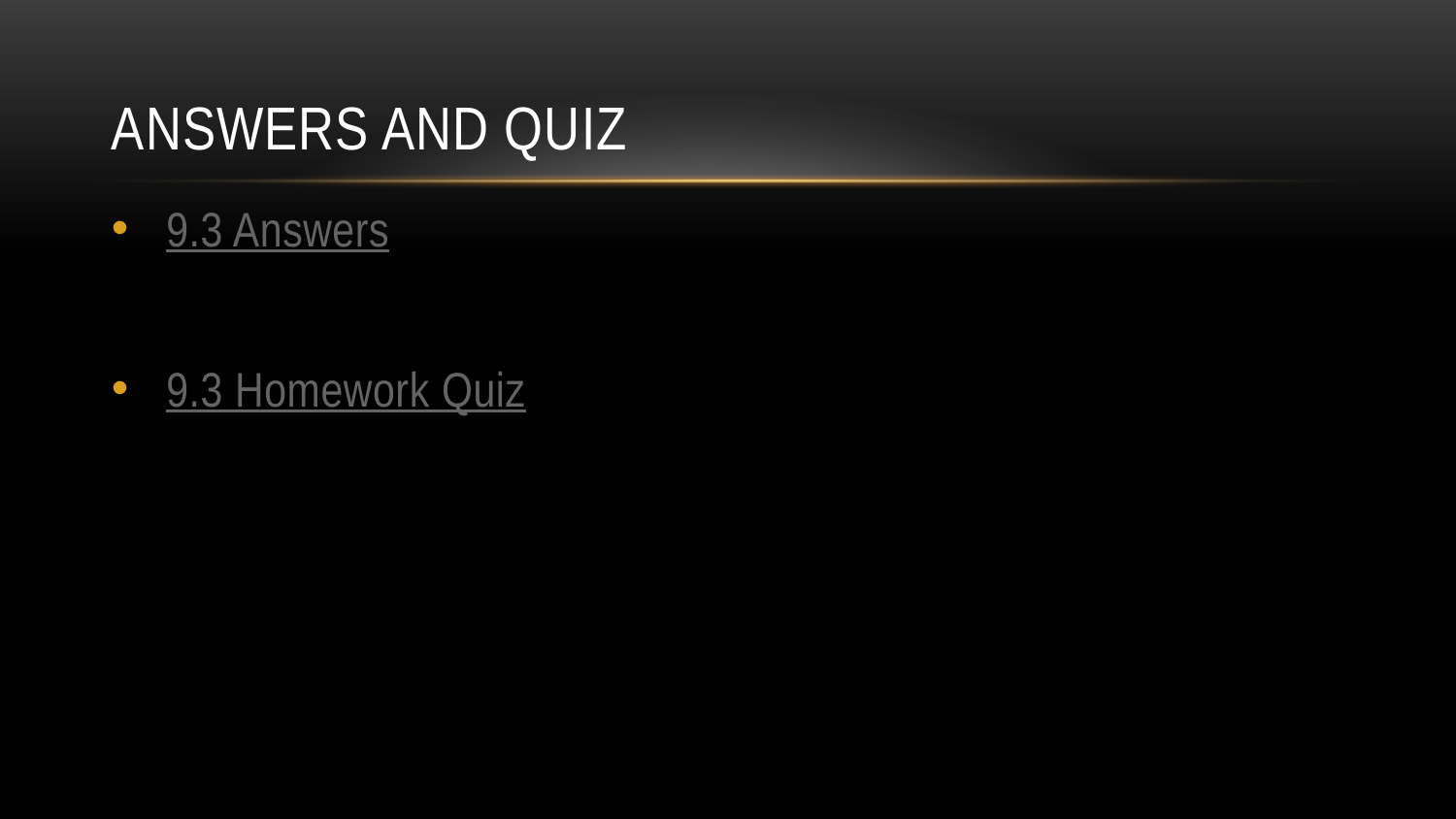

# Answers and Quiz
9.3 Answers

9.3 Homework Quiz